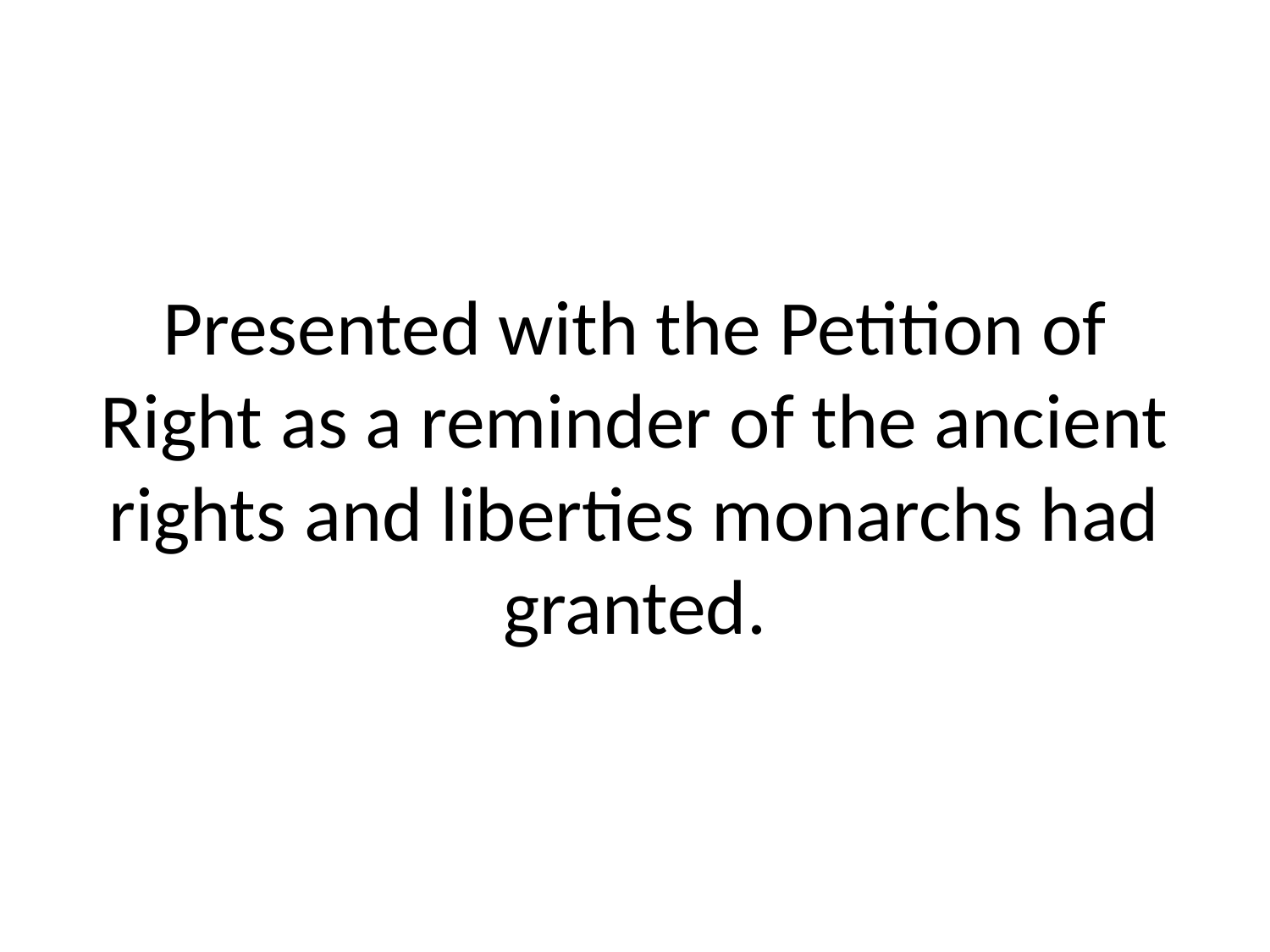

# Presented with the Petition of Right as a reminder of the ancient rights and liberties monarchs had granted.